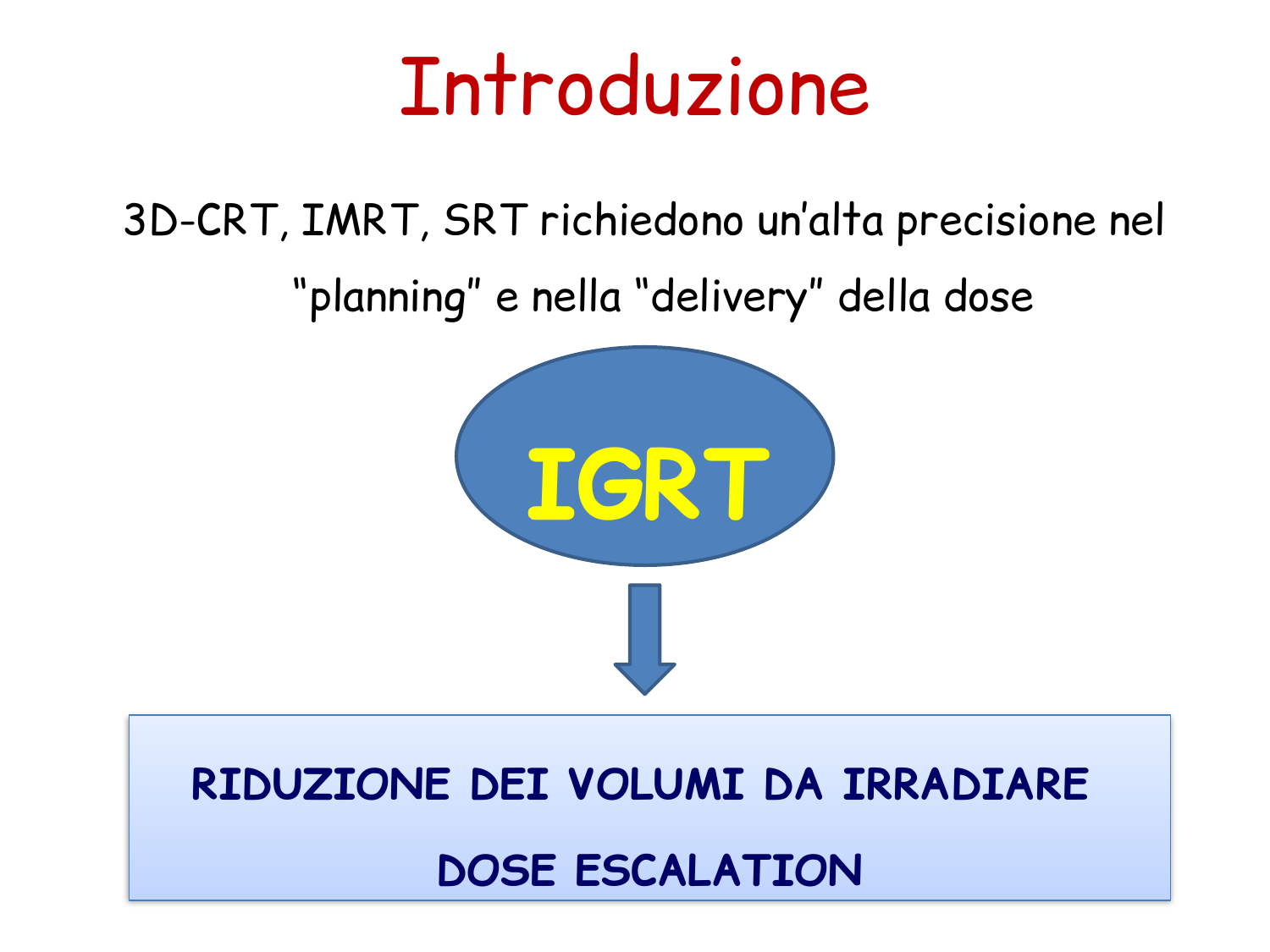

Introduzione
3D-CRT, IMRT, SRT richiedono un’alta precisione nel “planning” e nella “delivery” della dose
IGRT

RIDUZIONE DEI VOLUMI DA IRRADIARE
DOSE ESCALATION